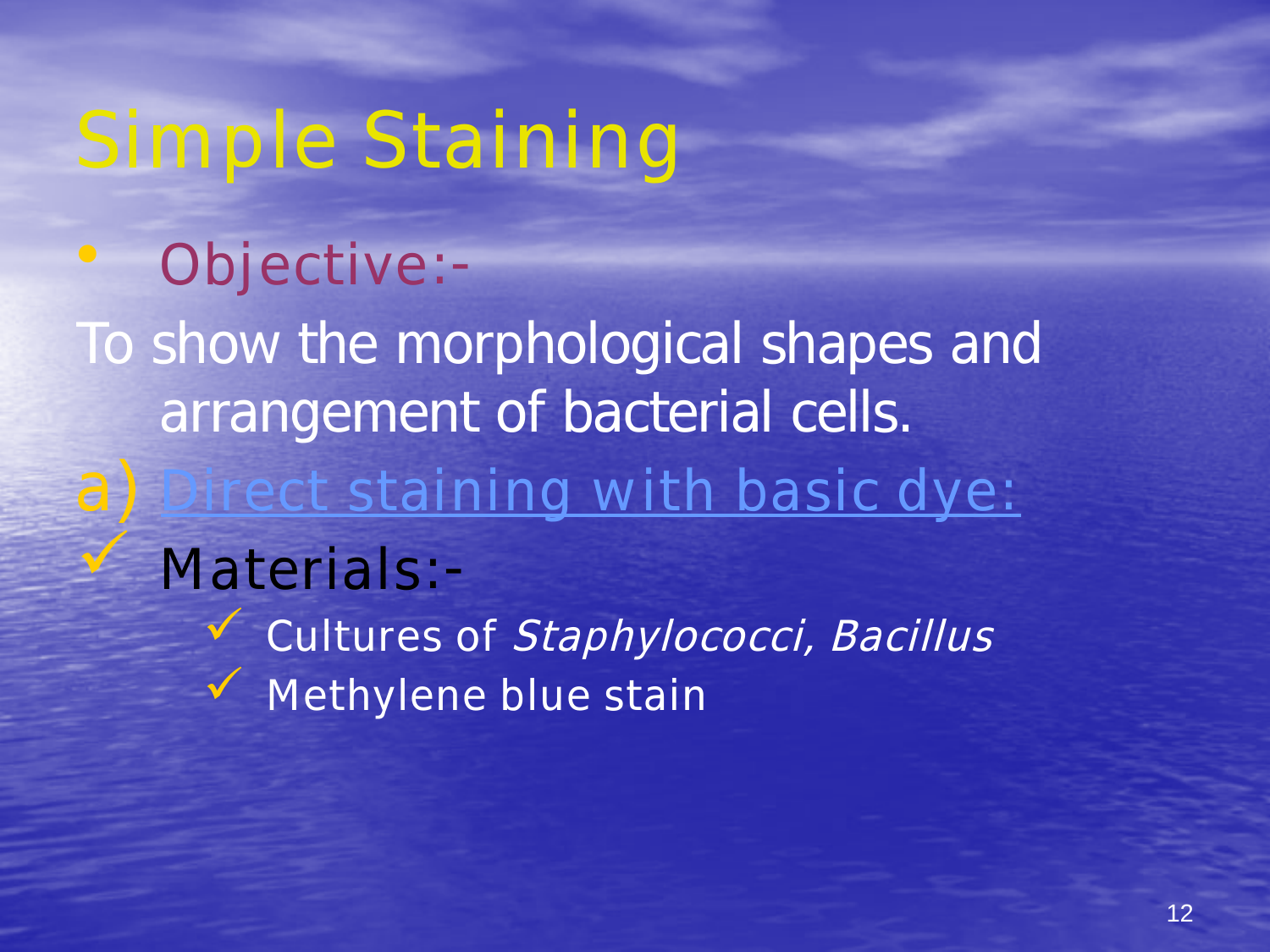

# Simple Staining
Objective:-
To show the morphological shapes and arrangement of bacterial cells.
Direct staining with basic dye:
Materials:-
Cultures of Staphylococci, Bacillus
Methylene blue stain

12